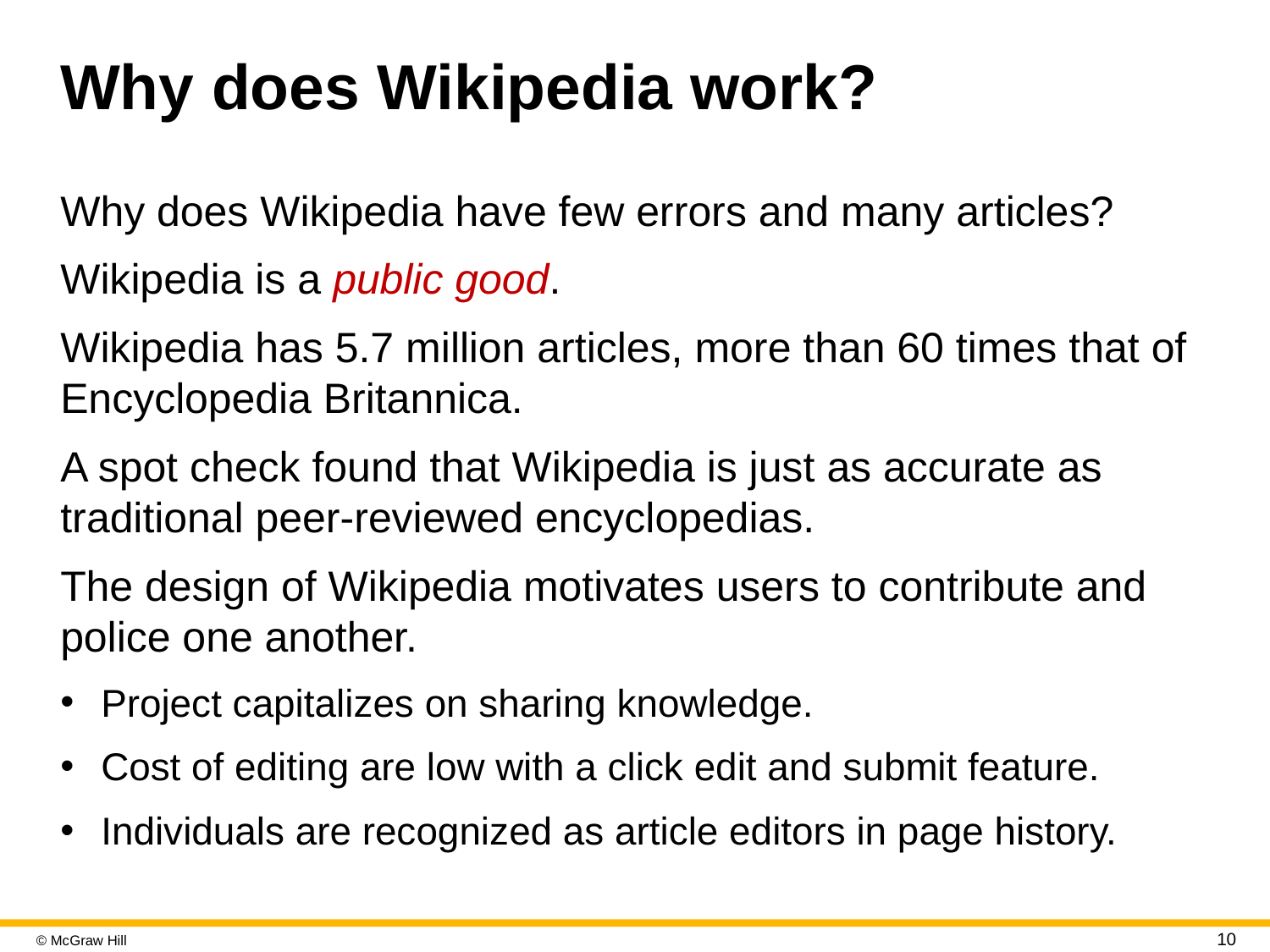

# Why does Wikipedia work?
Why does Wikipedia have few errors and many articles?
Wikipedia is a public good.
Wikipedia has 5.7 million articles, more than 60 times that of Encyclopedia Britannica.
A spot check found that Wikipedia is just as accurate as traditional peer-reviewed encyclopedias.
The design of Wikipedia motivates users to contribute and police one another.
Project capitalizes on sharing knowledge.
Cost of editing are low with a click edit and submit feature.
Individuals are recognized as article editors in page history.